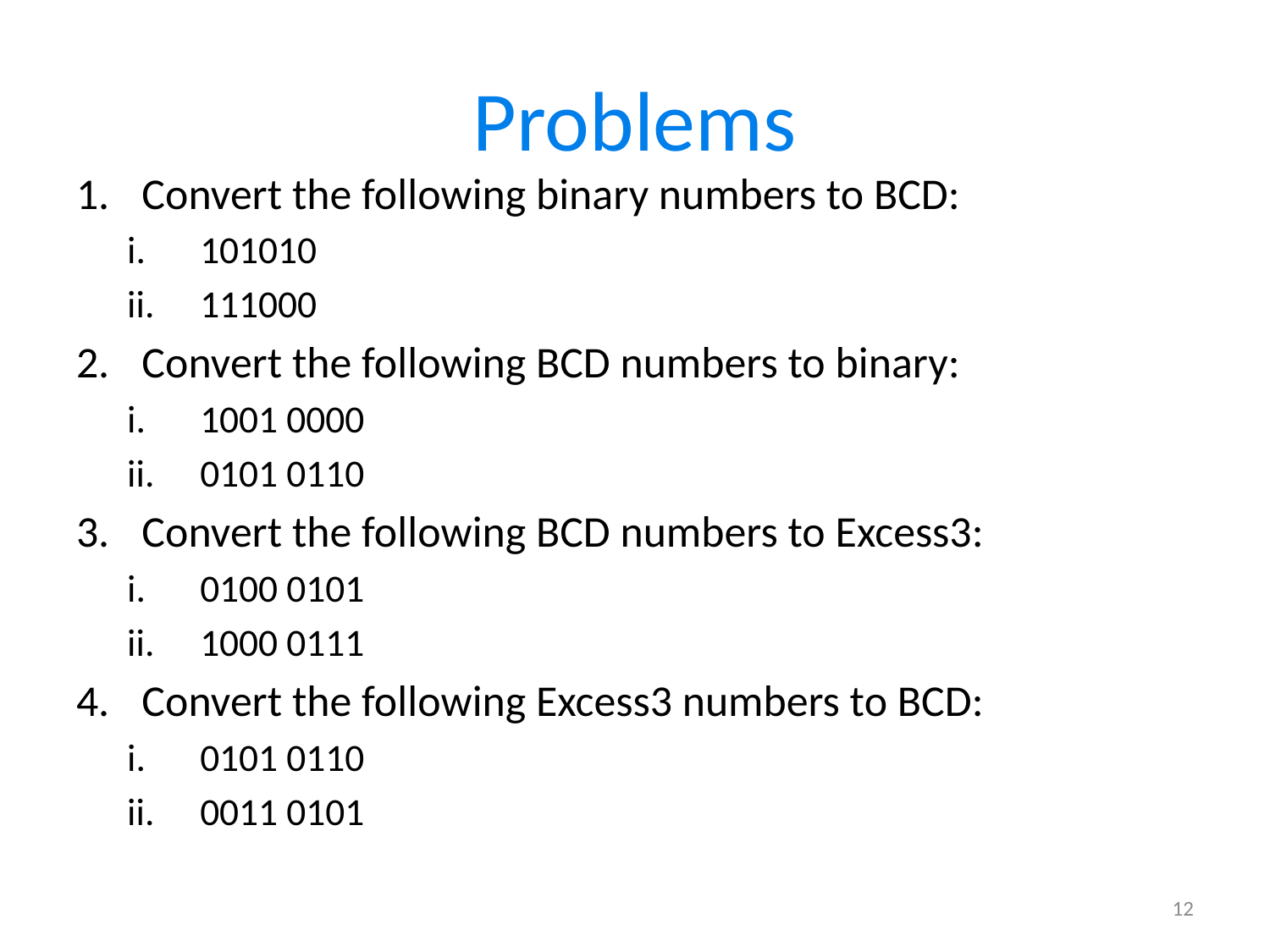

# Problems
Convert the following binary numbers to BCD:
101010
111000
Convert the following BCD numbers to binary:
1001 0000
0101 0110
Convert the following BCD numbers to Excess3:
0100 0101
1000 0111
Convert the following Excess3 numbers to BCD:
0101 0110
0011 0101

12